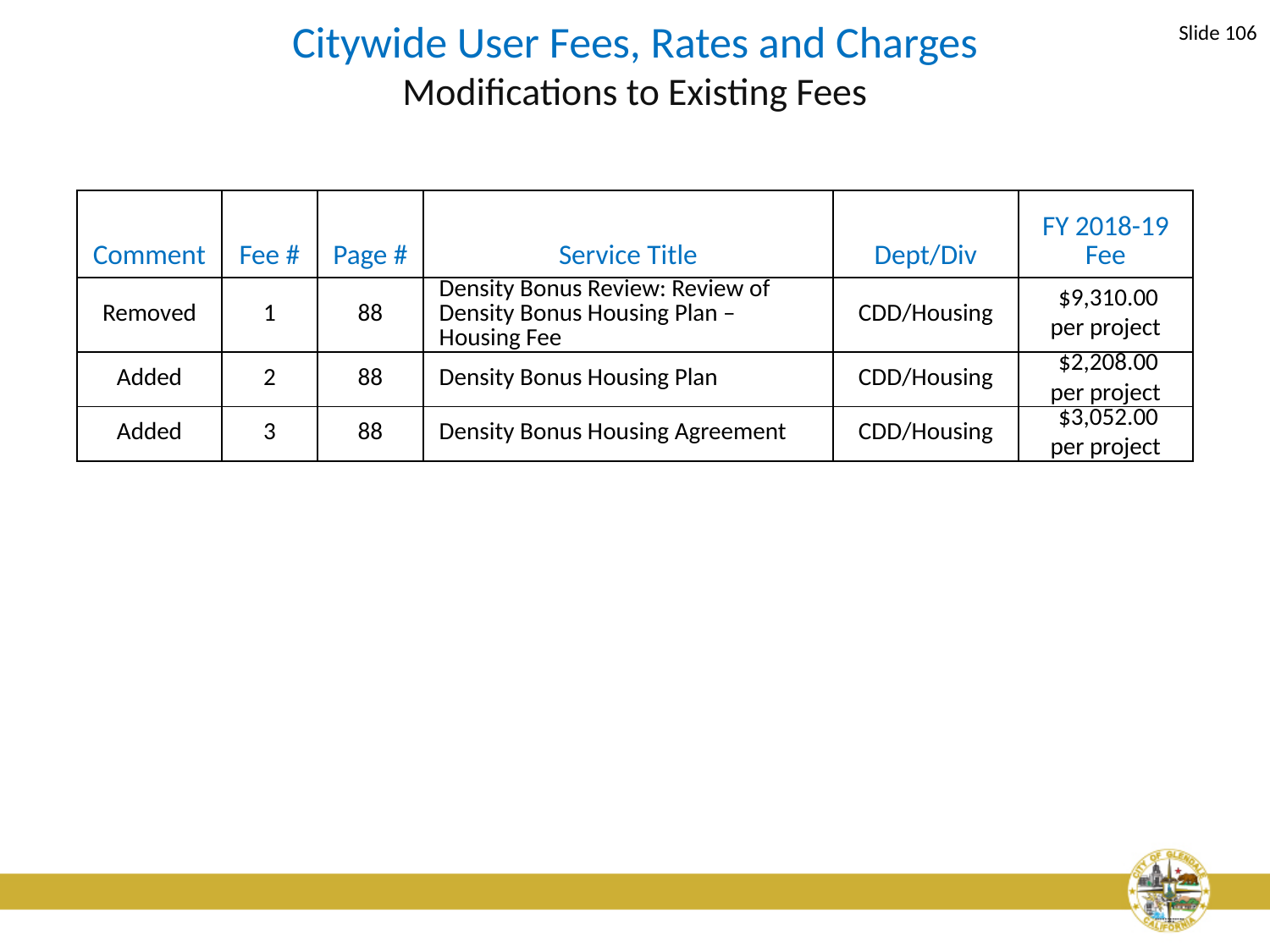

Slide 106
Citywide User Fees, Rates and Charges
Modifications to Existing Fees
| Comment | Fee # | Page # | Service Title | Dept/Div | FY 2018-19 Fee |
| --- | --- | --- | --- | --- | --- |
| Removed | 1 | 88 | Density Bonus Review: Review of Density Bonus Housing Plan – Housing Fee | CDD/Housing | $9,310.00 per project |
| Added | 2 | 88 | Density Bonus Housing Plan | CDD/Housing | $2,208.00 per project |
| Added | 3 | 88 | Density Bonus Housing Agreement | CDD/Housing | $3,052.00 per project |